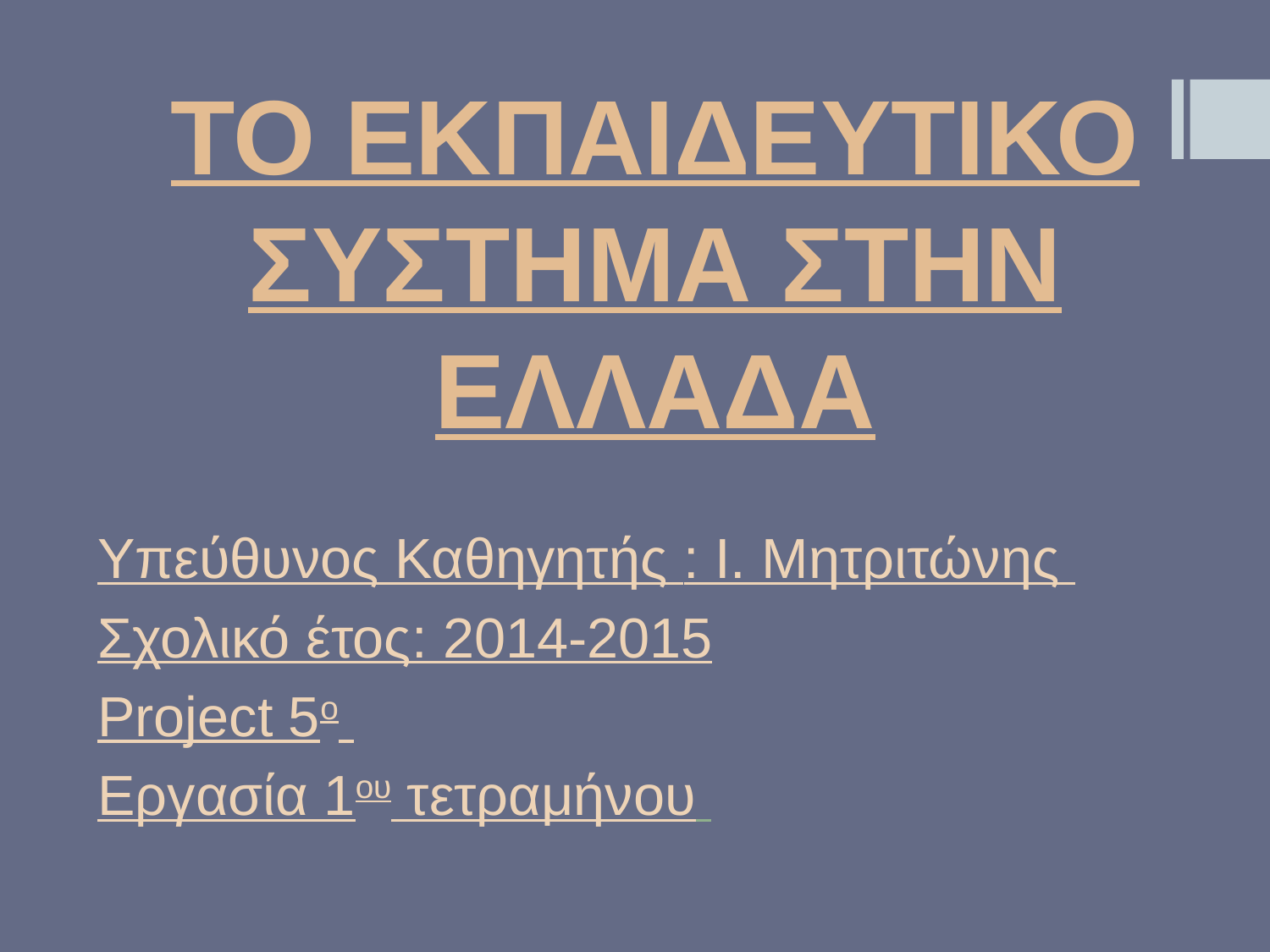

# ΤΟ ΕΚΠΑΙΔΕΥΤΙΚΟ ΣΥΣΤΗΜΑ ΣΤΗΝ ΕΛΛΑΔΑ
Υπεύθυνος Καθηγητής : Ι. Μητριτώνης
Σχολικό έτος: 2014-2015
Project 5ο
Εργασία 1ου τετραμήνου